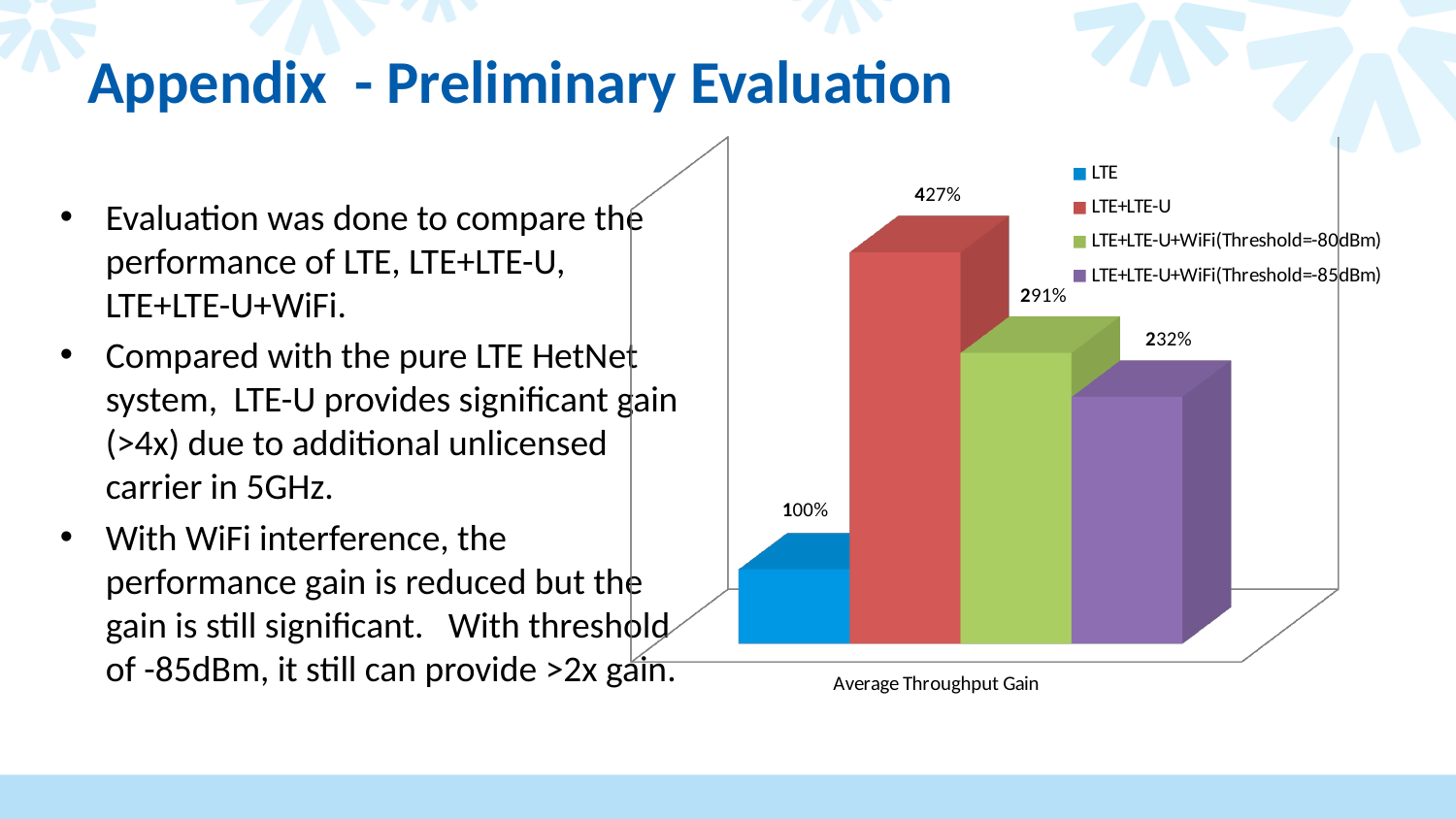

# Appendix  - Preliminary Evaluation

[unsupported chart]

Evaluation was done to compare the performance of LTE, LTE+LTE-U, LTE+LTE-U+WiFi.
Compared with the pure LTE HetNet system,  LTE-U provides significant gain (>4x) due to additional unlicensed carrier in 5GHz.
With WiFi interference, the performance gain is reduced but the gain is still significant.   With threshold of -85dBm, it still can provide >2x gain.